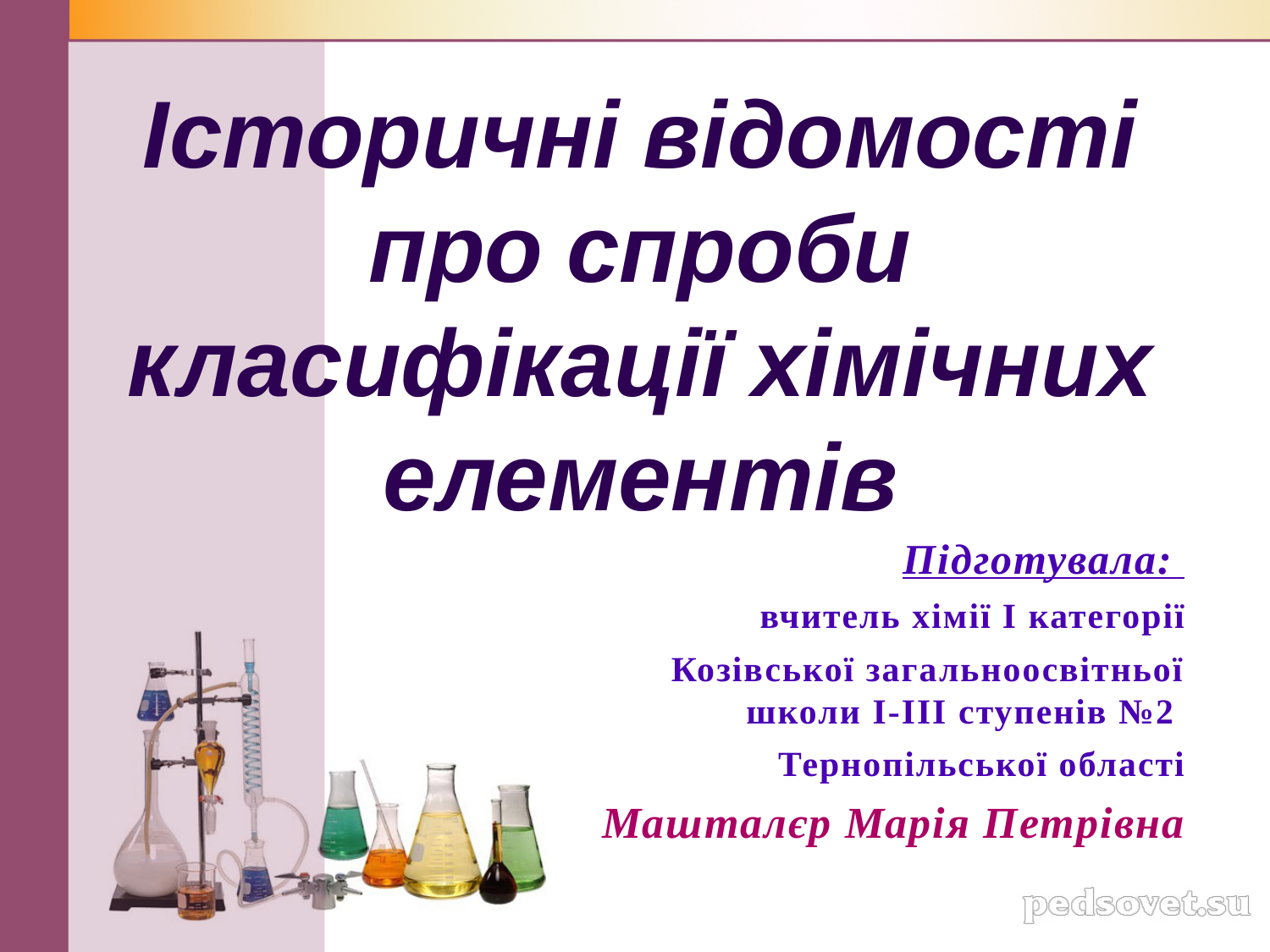

# Історичні відомості про спроби класифікації хімічних елементів
Підготувала:
вчитель хімії І категорії
 Козівської загальноосвітньої школи І-ІІІ ступенів №2
Тернопільської області
Машталєр Марія Петрівна